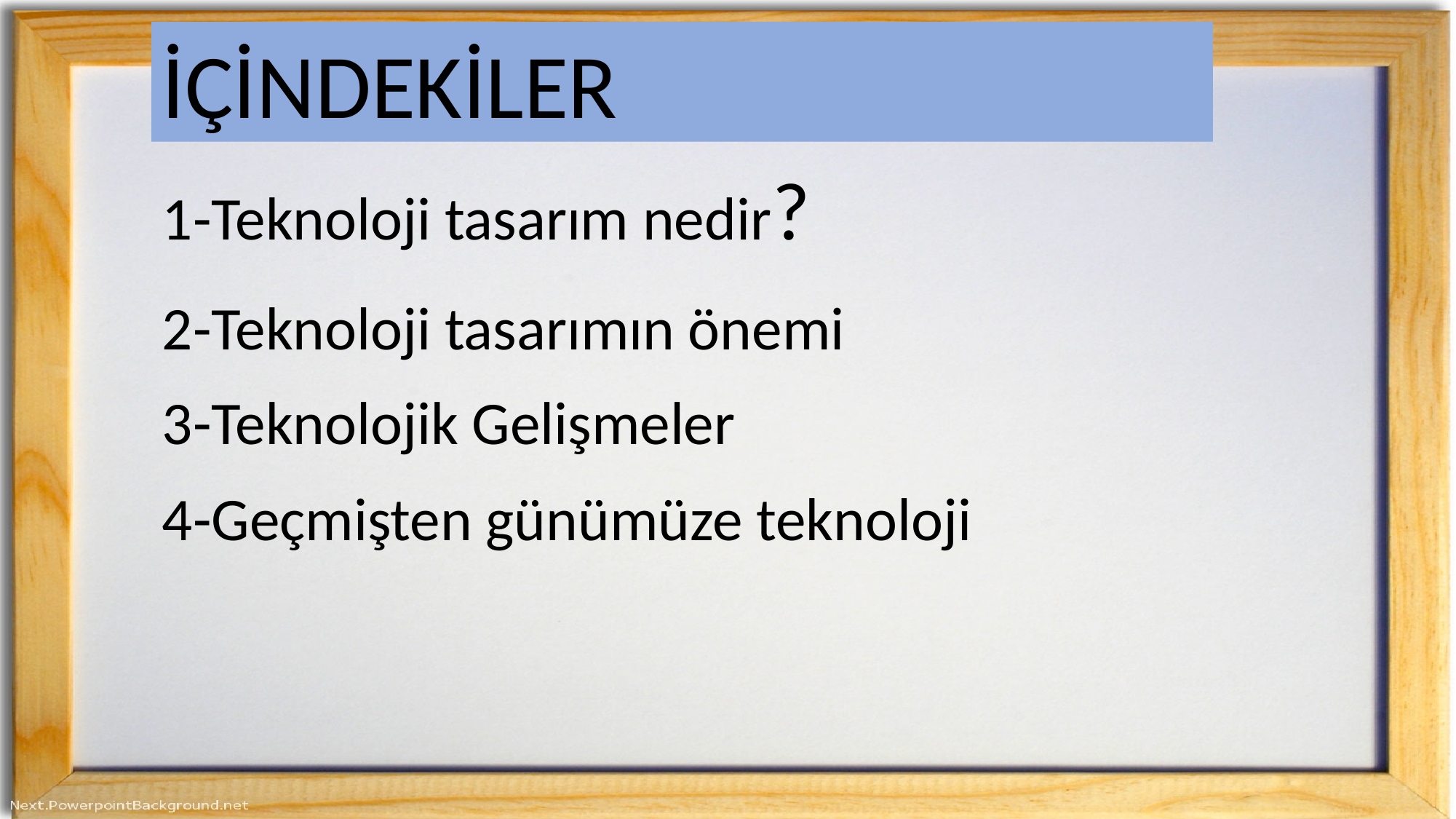

İÇİNDEKİLER
1-Teknoloji tasarım nedir?
2-Teknoloji tasarımın önemi
3-Teknolojik Gelişmeler
4-Geçmişten günümüze teknoloji